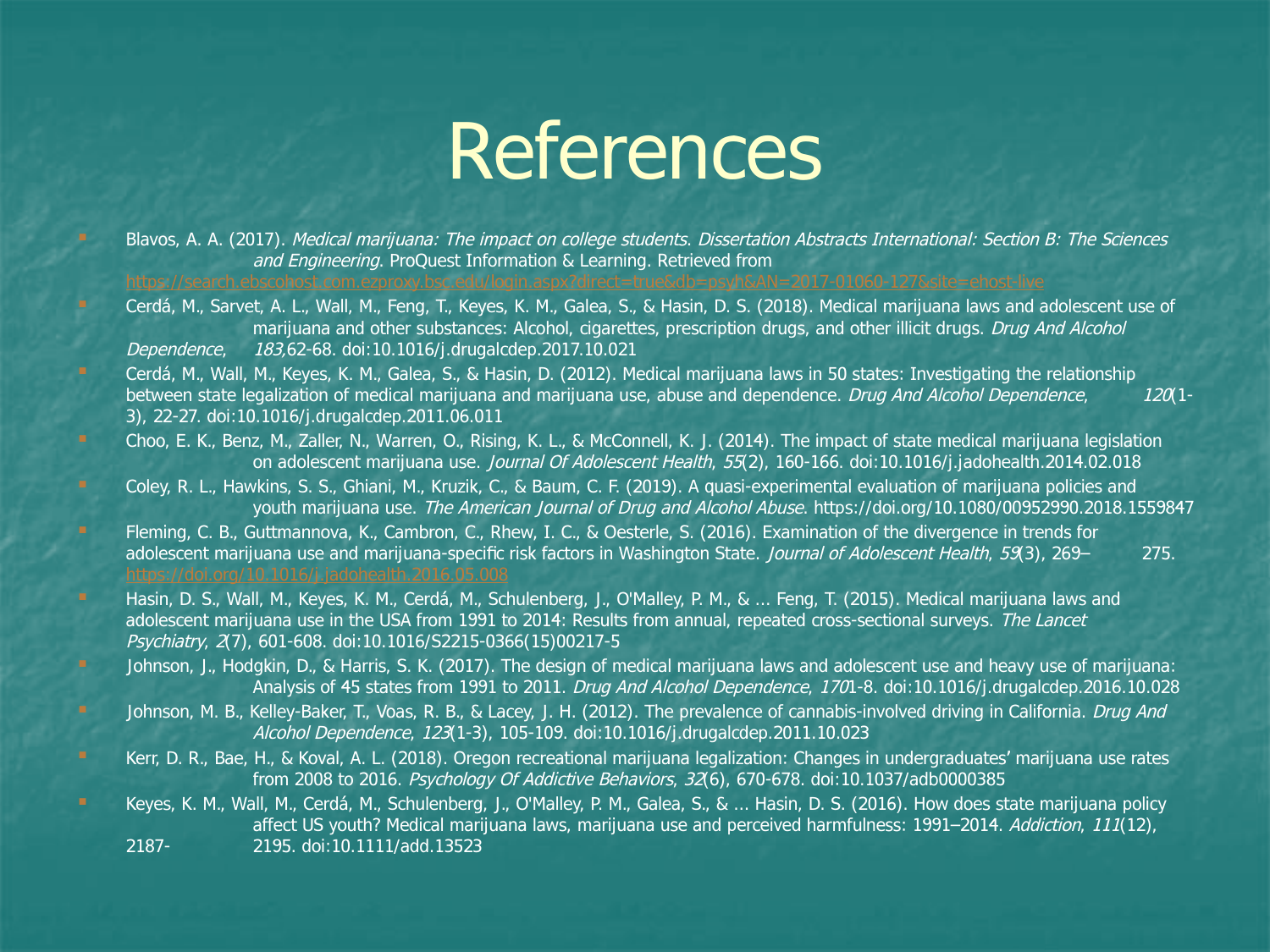

# References
Blavos, A. A. (2017). Medical marijuana: The impact on college students. Dissertation Abstracts International: Section B: The Sciences 	and Engineering. ProQuest Information & Learning. Retrieved from 	https://search.ebscohost.com.ezproxy.bsc.edu/login.aspx?direct=true&db=psyh&AN=2017-01060-127&site=ehost-live
Cerdá, M., Sarvet, A. L., Wall, M., Feng, T., Keyes, K. M., Galea, S., & Hasin, D. S. (2018). Medical marijuana laws and adolescent use of 	marijuana and other substances: Alcohol, cigarettes, prescription drugs, and other illicit drugs. Drug And Alcohol Dependence, 	183,62-68. doi:10.1016/j.drugalcdep.2017.10.021
Cerdá, M., Wall, M., Keyes, K. M., Galea, S., & Hasin, D. (2012). Medical marijuana laws in 50 states: Investigating the relationship 	between state legalization of medical marijuana and marijuana use, abuse and dependence. Drug And Alcohol Dependence, 	120(1-3), 22-27. doi:10.1016/j.drugalcdep.2011.06.011
Choo, E. K., Benz, M., Zaller, N., Warren, O., Rising, K. L., & McConnell, K. J. (2014). The impact of state medical marijuana legislation 	on adolescent marijuana use. Journal Of Adolescent Health, 55(2), 160-166. doi:10.1016/j.jadohealth.2014.02.018
Coley, R. L., Hawkins, S. S., Ghiani, M., Kruzik, C., & Baum, C. F. (2019). A quasi-experimental evaluation of marijuana policies and 	youth marijuana use. The American Journal of Drug and Alcohol Abuse. https://doi.org/10.1080/00952990.2018.1559847
Fleming, C. B., Guttmannova, K., Cambron, C., Rhew, I. C., & Oesterle, S. (2016). Examination of the divergence in trends for 	adolescent marijuana use and marijuana-specific risk factors in Washington State. Journal of Adolescent Health, 59(3), 269–	275. https://doi.org/10.1016/j.jadohealth.2016.05.008
Hasin, D. S., Wall, M., Keyes, K. M., Cerdá, M., Schulenberg, J., O'Malley, P. M., & ... Feng, T. (2015). Medical marijuana laws and 	adolescent marijuana use in the USA from 1991 to 2014: Results from annual, repeated cross-sectional surveys. The Lancet 	Psychiatry, 2(7), 601-608. doi:10.1016/S2215-0366(15)00217-5
Johnson, J., Hodgkin, D., & Harris, S. K. (2017). The design of medical marijuana laws and adolescent use and heavy use of marijuana: 	Analysis of 45 states from 1991 to 2011. Drug And Alcohol Dependence, 1701-8. doi:10.1016/j.drugalcdep.2016.10.028
Johnson, M. B., Kelley-Baker, T., Voas, R. B., & Lacey, J. H. (2012). The prevalence of cannabis-involved driving in California. Drug And 	Alcohol Dependence, 123(1-3), 105-109. doi:10.1016/j.drugalcdep.2011.10.023
Kerr, D. R., Bae, H., & Koval, A. L. (2018). Oregon recreational marijuana legalization: Changes in undergraduates’ marijuana use rates 	from 2008 to 2016. Psychology Of Addictive Behaviors, 32(6), 670-678. doi:10.1037/adb0000385
Keyes, K. M., Wall, M., Cerdá, M., Schulenberg, J., O'Malley, P. M., Galea, S., & ... Hasin, D. S. (2016). How does state marijuana policy 	affect US youth? Medical marijuana laws, marijuana use and perceived harmfulness: 1991–2014. Addiction, 111(12), 2187-	2195. doi:10.1111/add.13523